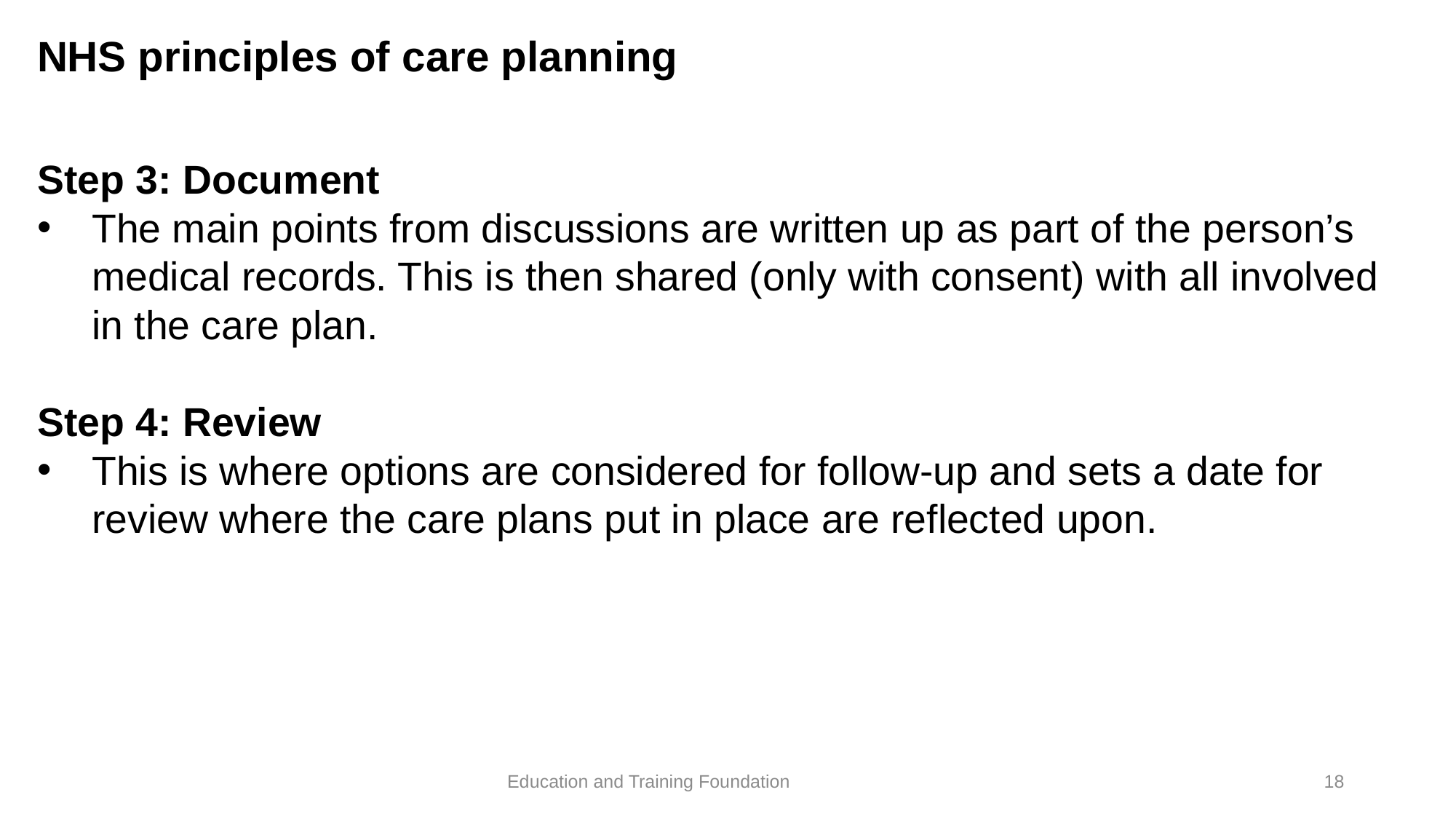

# NHS principles of care planning
Step 3: Document
The main points from discussions are written up as part of the person’s medical records. This is then shared (only with consent) with all involved in the care plan.

Step 4: Review
This is where options are considered for follow-up and sets a date for review where the care plans put in place are reflected upon.
18
Education and Training Foundation